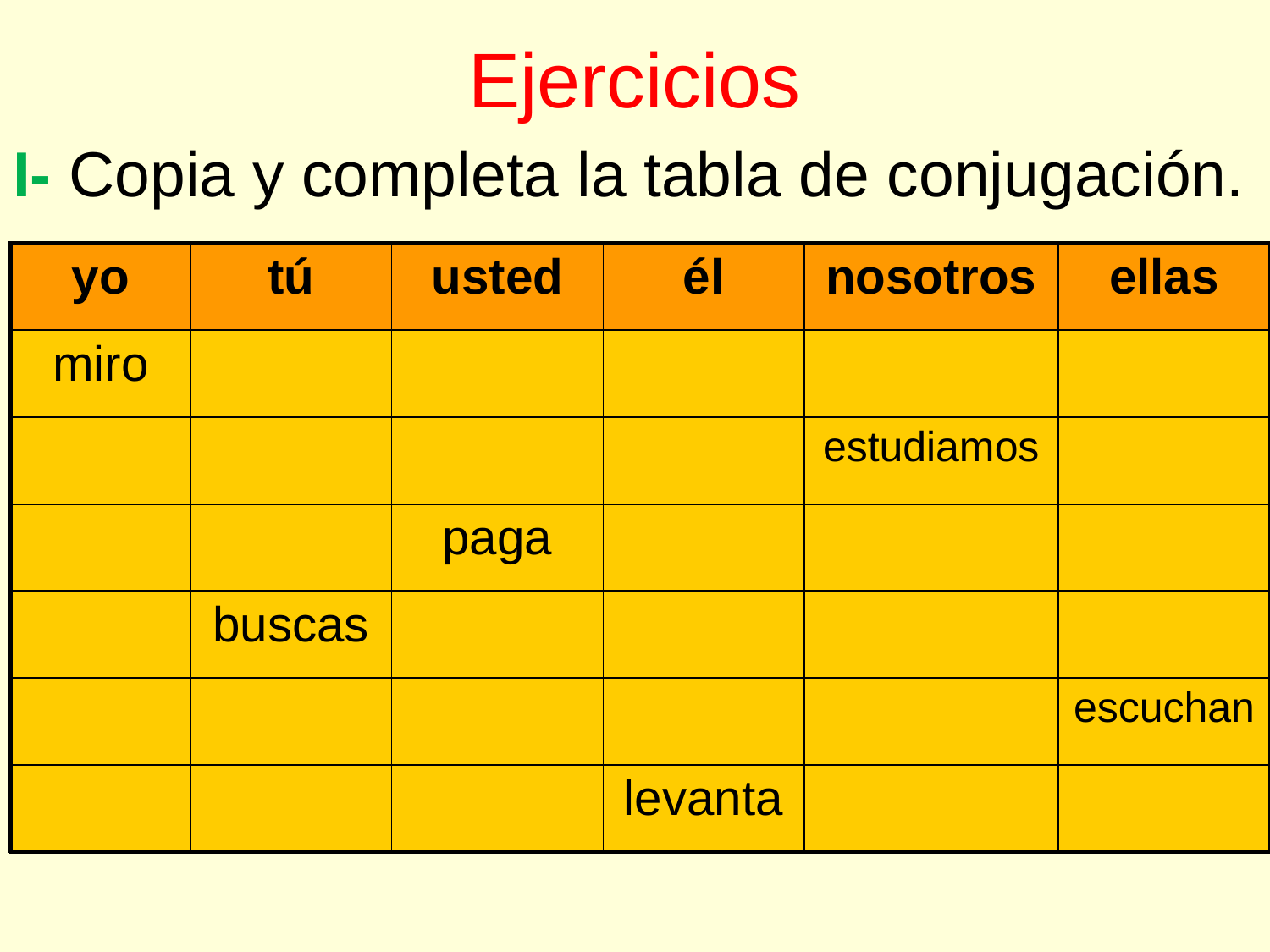

# Ejercicios
I- Copia y completa la tabla de conjugación.
| yo | tú | usted | él | nosotros | ellas |
| --- | --- | --- | --- | --- | --- |
| miro |  |  |  |  |  |
|  |  |  |  | estudiamos |  |
|  |  | paga |  |  |  |
|  | buscas |  |  |  |  |
|  |  |  |  |  | escuchan |
|  |  |  | levanta |  |  |